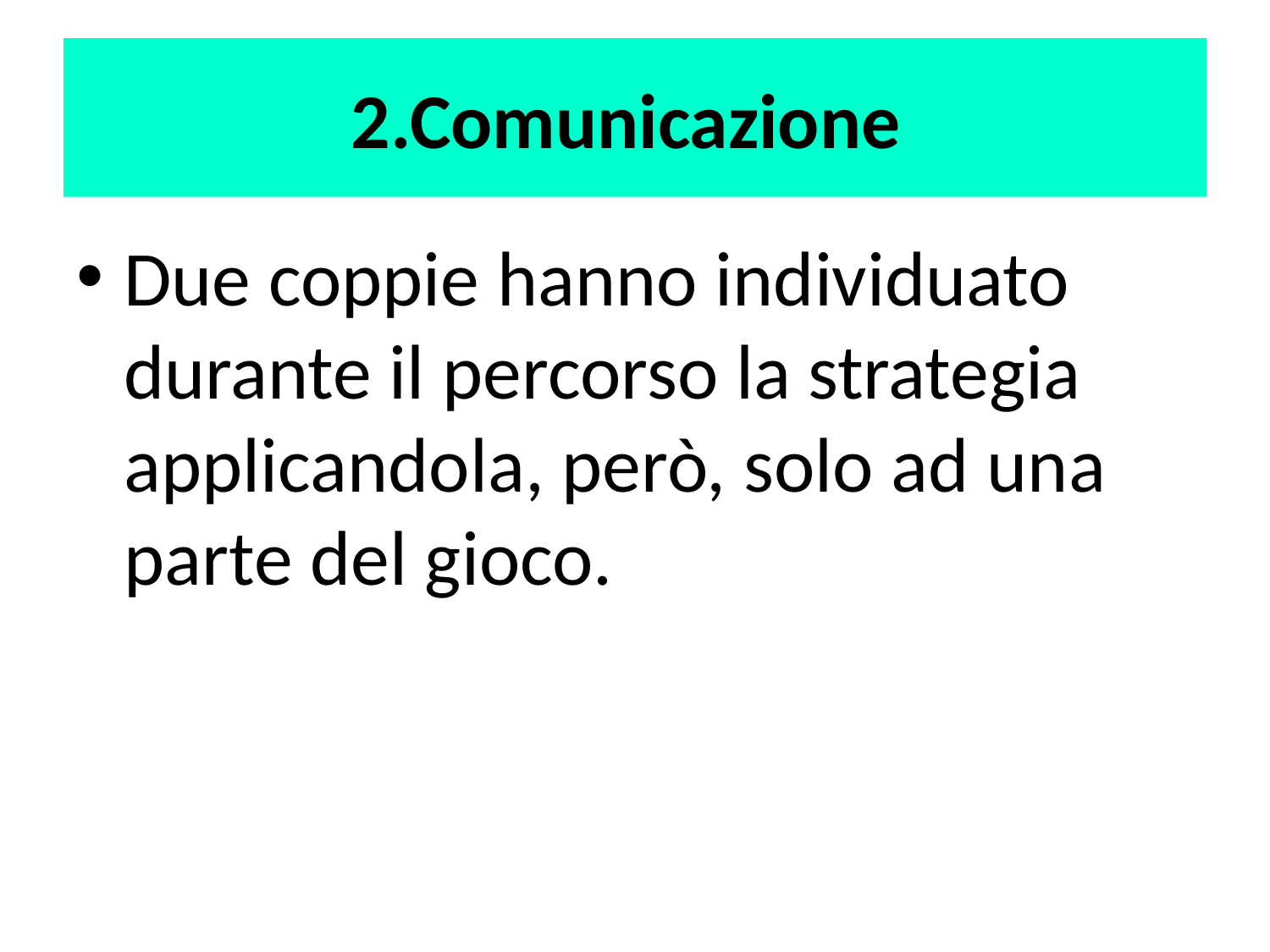

# 2.Comunicazione
Due coppie hanno individuato durante il percorso la strategia applicandola, però, solo ad una parte del gioco.